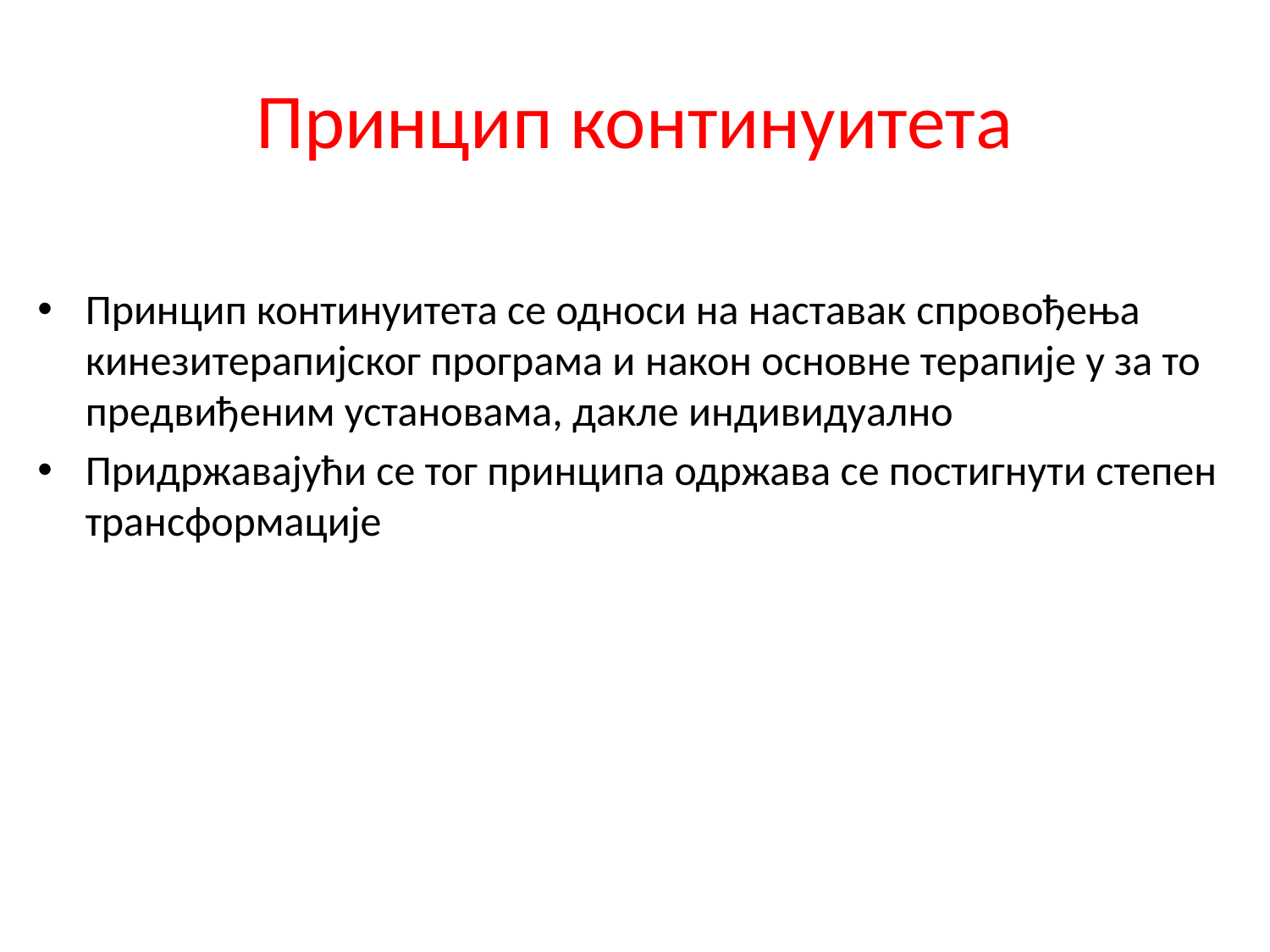

# Принцип континуитета
Принцип континуитета се односи на наставак спровођења кинезитерапијског програма и након основне терапије у за то предвиђеним установама, дакле индивидуално
Придржавајући се тог принципа одржава се постигнути степен трансформације